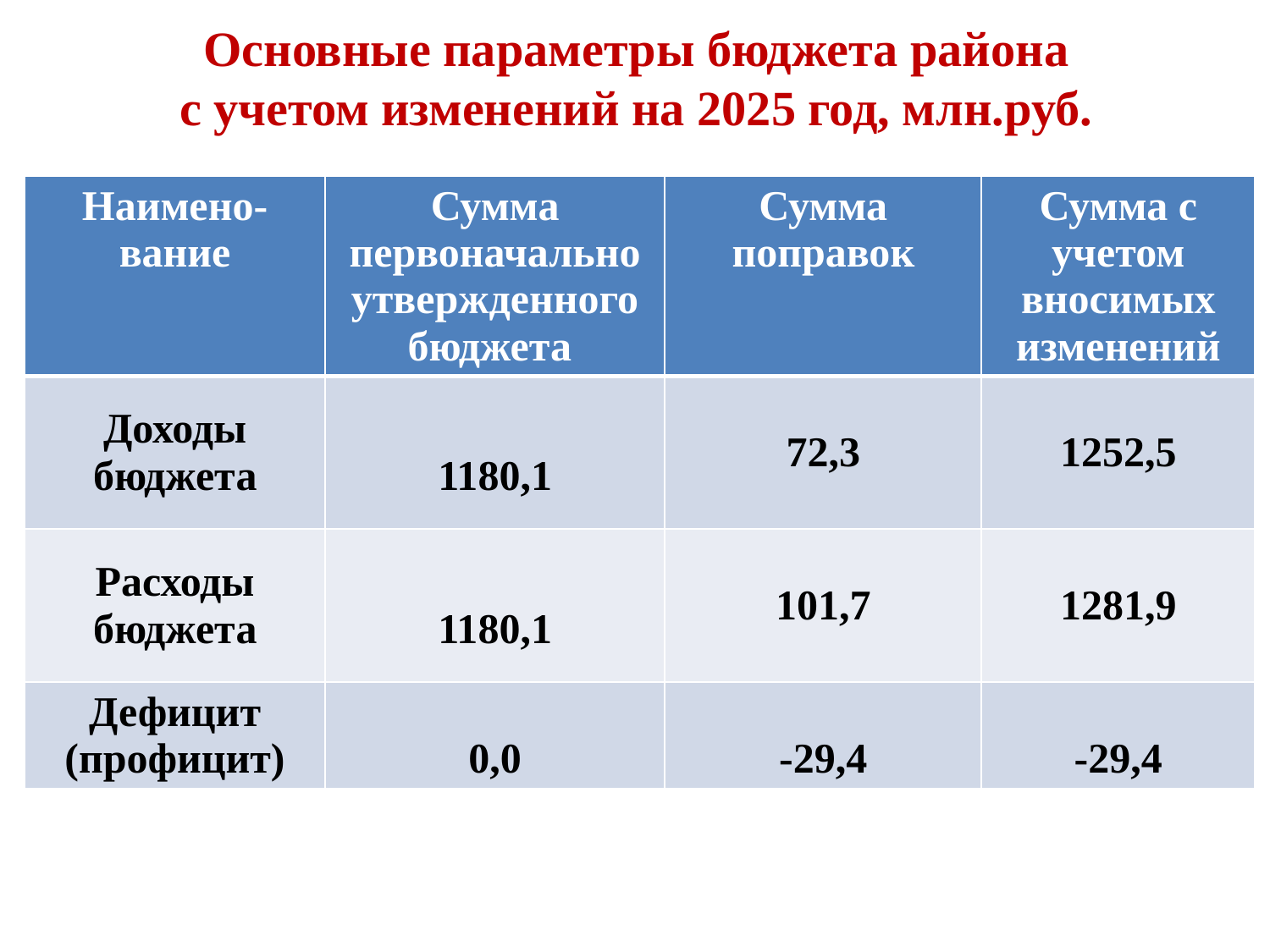

# Основные параметры бюджета района с учетом изменений на 2025 год, млн.руб.
| Наимено-вание | Сумма первоначально утвержденного бюджета | Сумма поправок | Сумма с учетом вносимых изменений |
| --- | --- | --- | --- |
| Доходы бюджета | 1180,1 | 72,3 | 1252,5 |
| Расходы бюджета | 1180,1 | 101,7 | 1281,9 |
| Дефицит (профицит) | 0,0 | -29,4 | -29,4 |